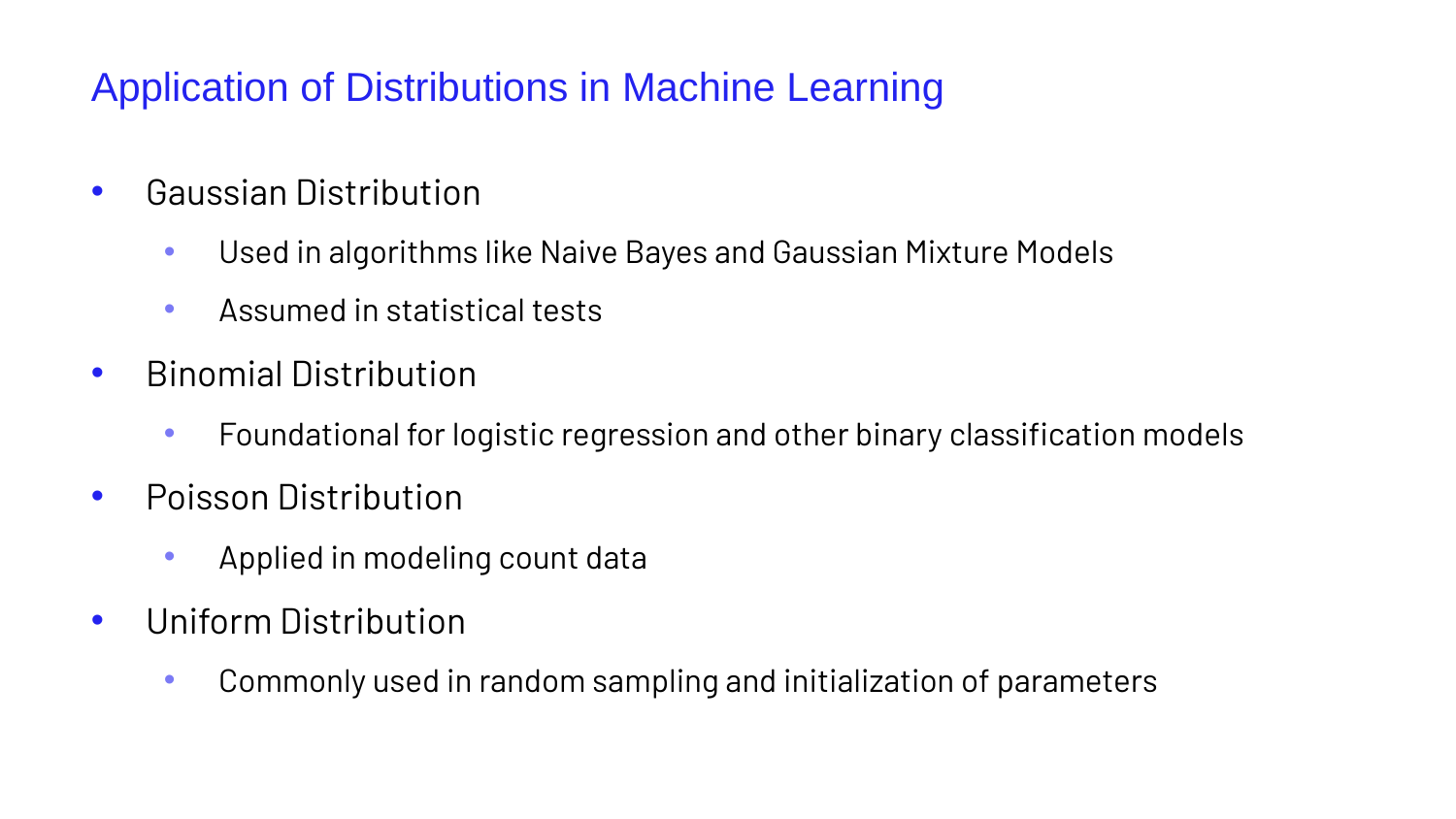

Application of Distributions in Machine Learning
Gaussian Distribution
Used in algorithms like Naive Bayes and Gaussian Mixture Models
Assumed in statistical tests
Binomial Distribution
Foundational for logistic regression and other binary classification models
Poisson Distribution
Applied in modeling count data
Uniform Distribution
Commonly used in random sampling and initialization of parameters